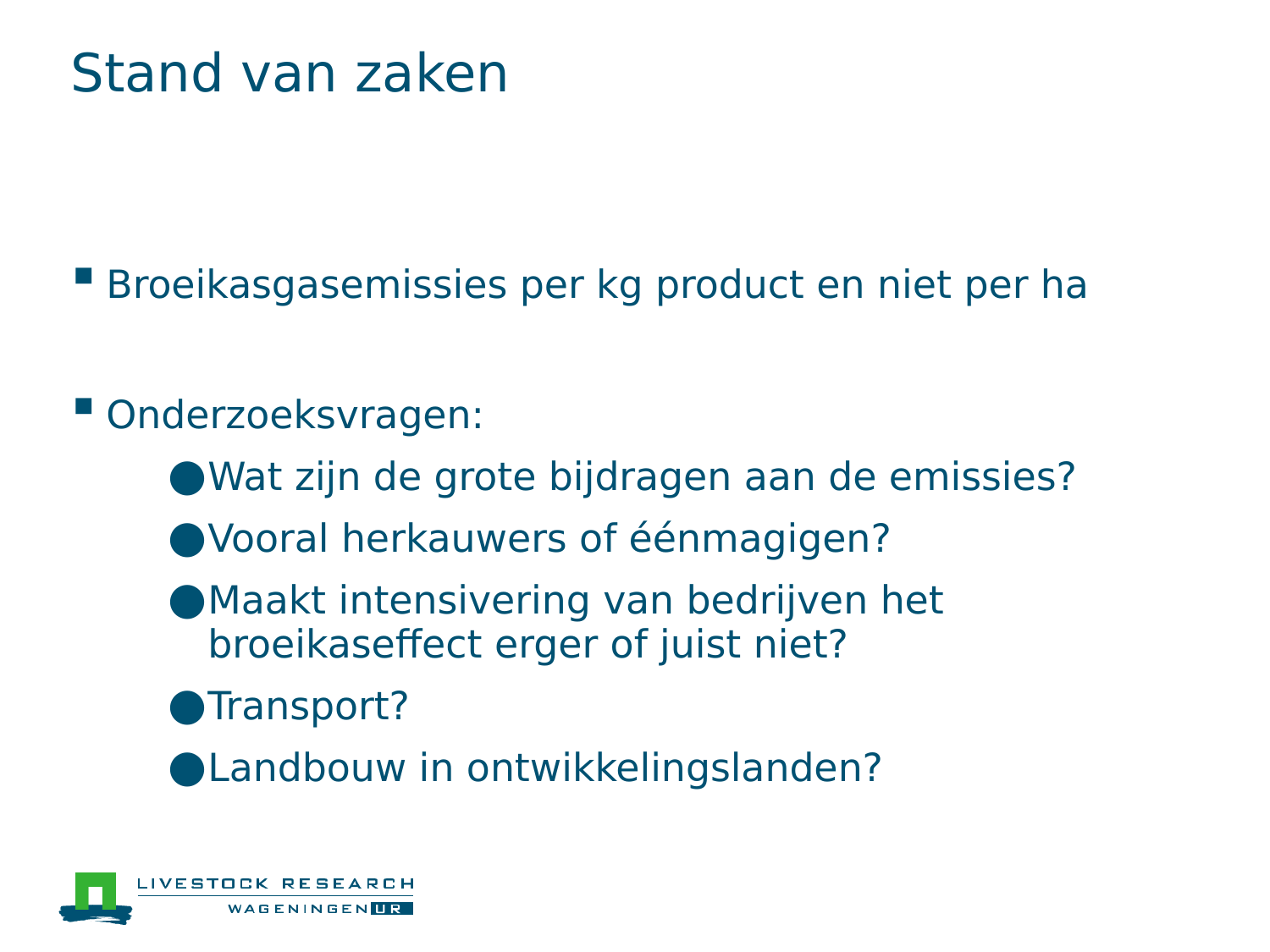

# Stand van zaken
Broeikasgasemissies per kg product en niet per ha

Onderzoeksvragen:
Wat zijn de grote bijdragen aan de emissies?
Vooral herkauwers of éénmagigen?
Maakt intensivering van bedrijven het broeikaseffect erger of juist niet?
Transport?
Landbouw in ontwikkelingslanden?